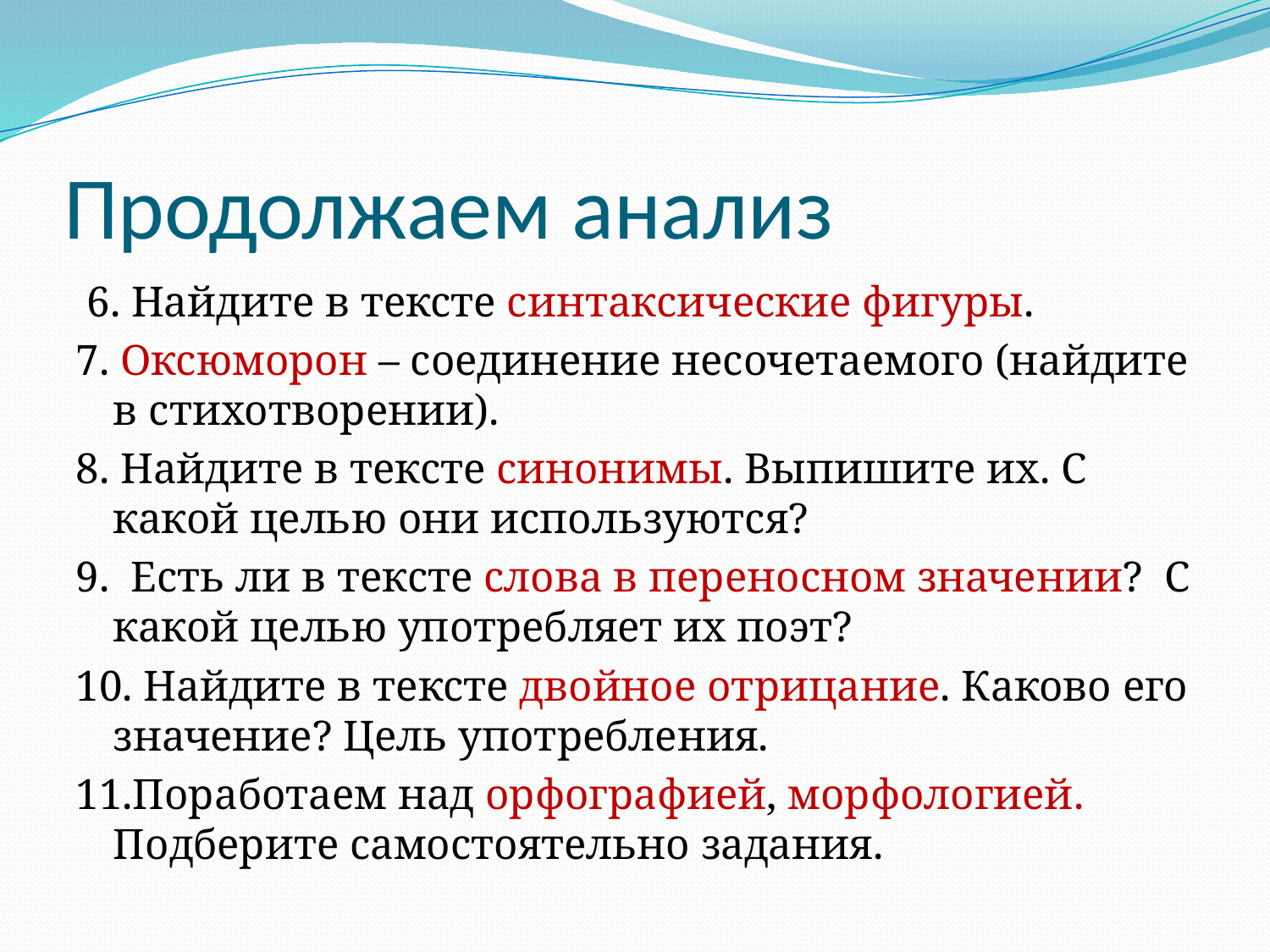

# Продолжаем анализ
 6. Найдите в тексте синтаксические фигуры.
7. Оксюморон – соединение несочетаемого (найдите в стихотворении).
8. Найдите в тексте синонимы. Выпишите их. С какой целью они используются?
9.  Есть ли в тексте слова в переносном значении?  С какой целью употребляет их поэт?
10. Найдите в тексте двойное отрицание. Каково его значение? Цель употребления.
11.Поработаем над орфографией, морфологией. Подберите самостоятельно задания.